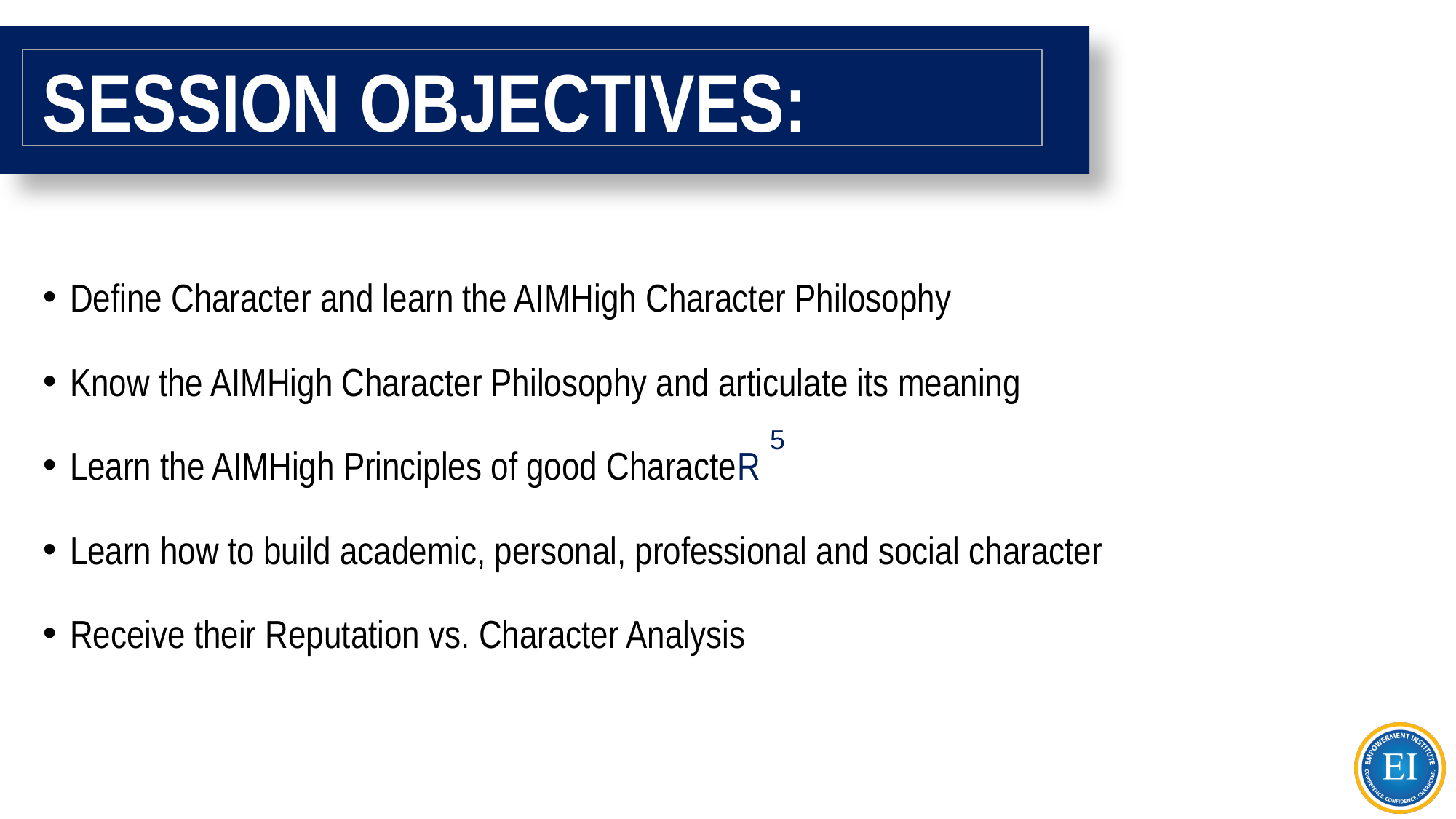

# SESSION OBJECTIVES:

Define Character and learn the AIMHigh Character Philosophy
Know the AIMHigh Character Philosophy and articulate its meaning
Learn the AIMHigh Principles of good CharacteR
Learn how to build academic, personal, professional and social character
Receive their Reputation vs. Character Analysis
5